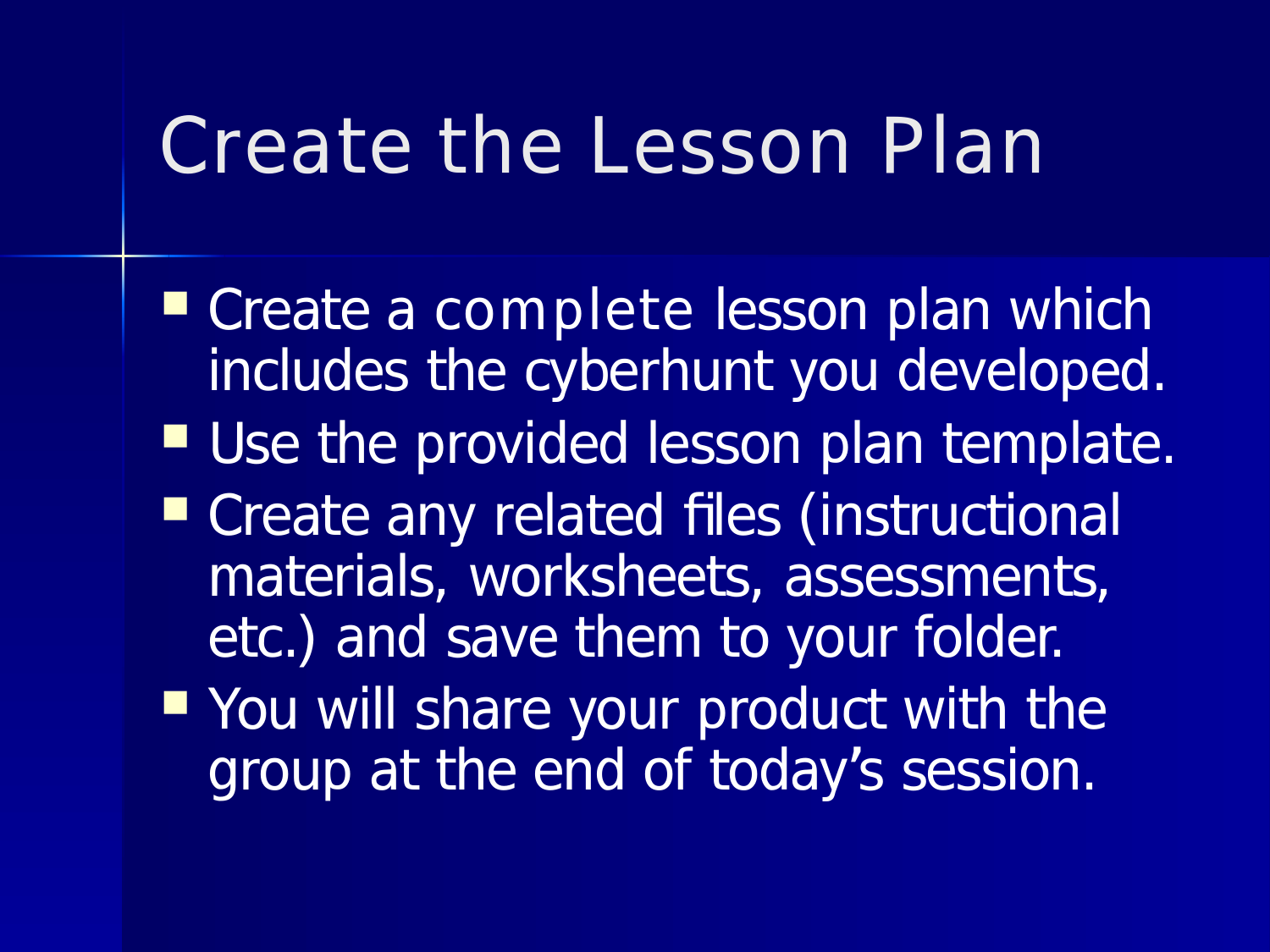

# Create the Lesson Plan
Create a complete lesson plan which includes the cyberhunt you developed.
Use the provided lesson plan template.
Create any related files (instructional materials, worksheets, assessments, etc.) and save them to your folder.
You will share your product with the group at the end of today’s session.